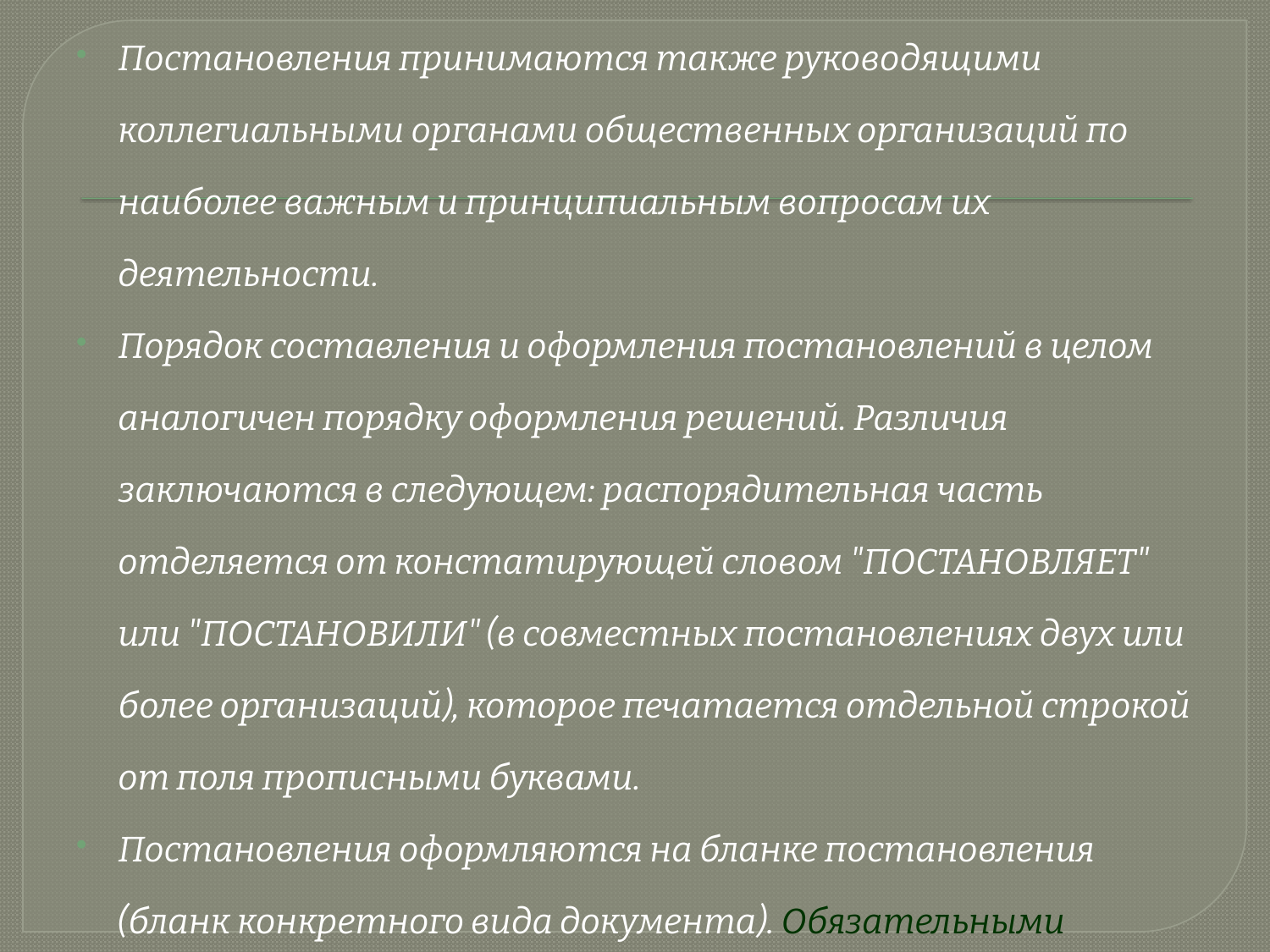

Постановления принимаются также руководящими коллегиальными органами общественных организаций по наиболее важным и принципиальным вопросам их деятельности.
Порядок составления и оформления постановлений в целом аналогичен порядку оформления решений. Различия заключаются в следующем: распорядительная часть отделяется от констатирующей словом "ПОСТАНОВЛЯЕТ" или "ПОСТАНОВИЛИ" (в совместных постановлениях двух или более организаций), которое печатается отдельной строкой от поля прописными буквами.
Постановления оформляются на бланке постановления (бланк конкретного вида документа). Обязательными реквизитами постановления являются: наименование организации, название вида документа, дата, регистрационный номер документа, место